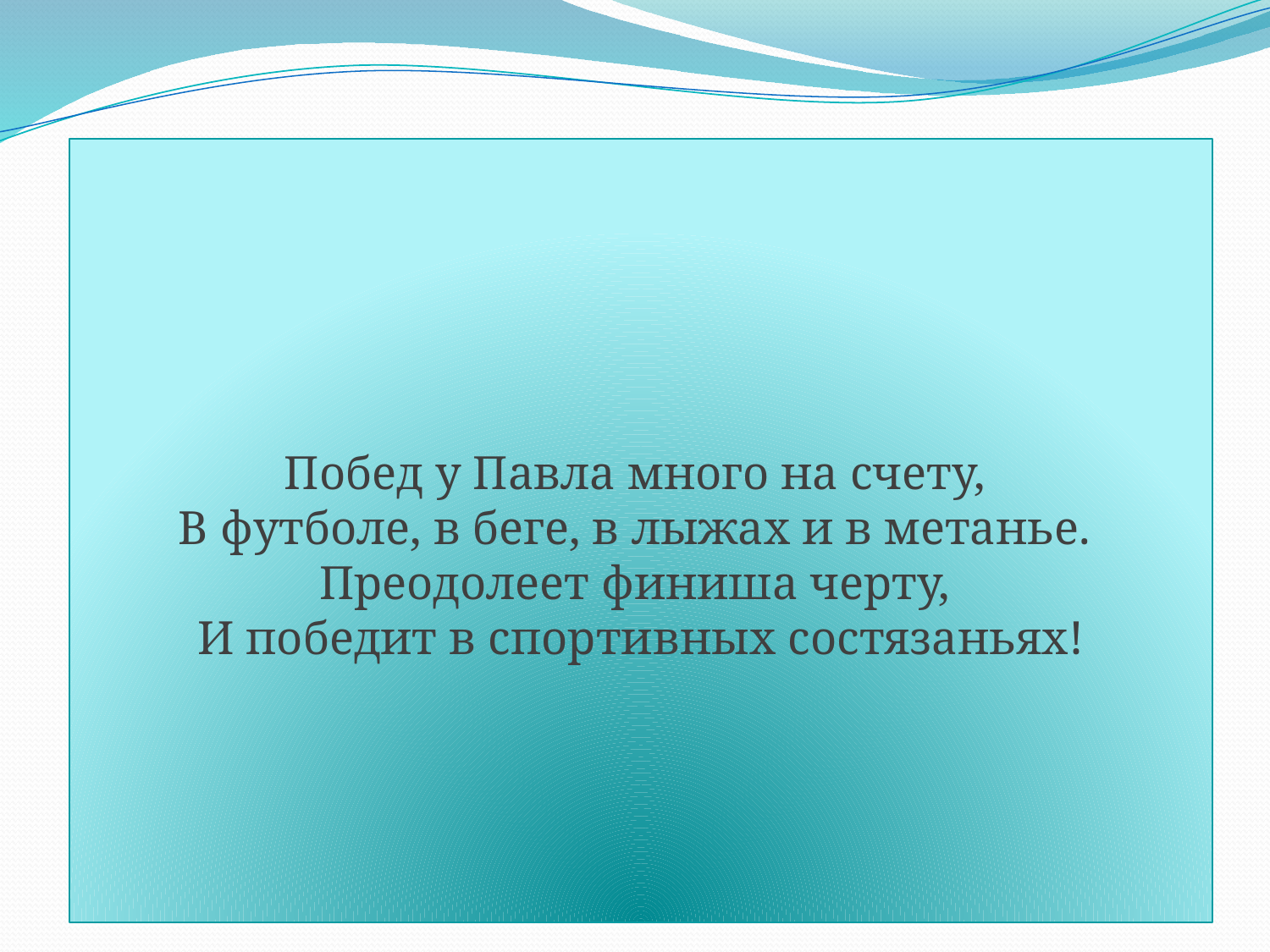

Побед у Павла много на счету,
В футболе, в беге, в лыжах и в метанье.
Преодолеет финиша черту,
И победит в спортивных состязаньях!